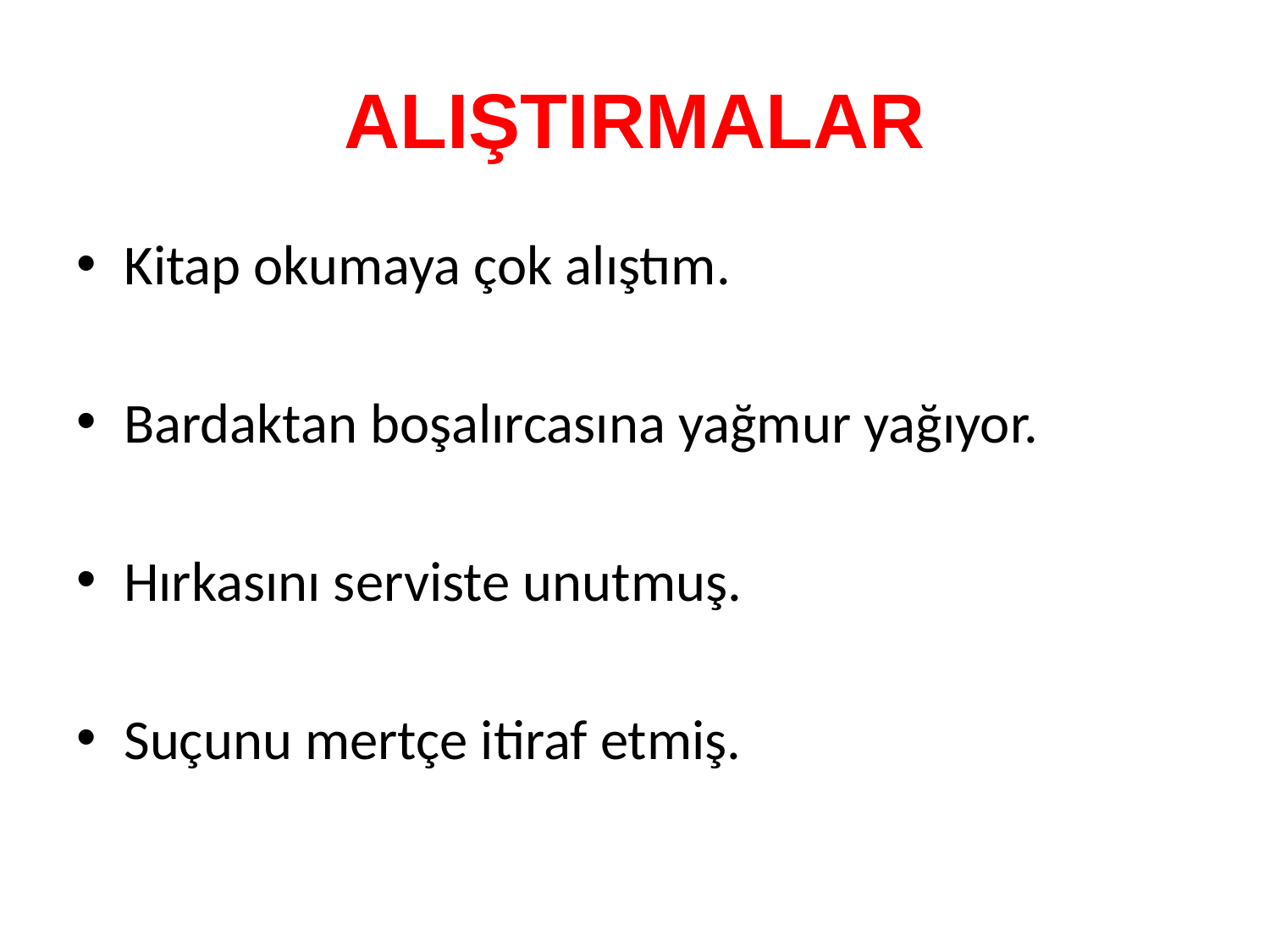

# ALIŞTIRMALAR
Kitap okumaya çok alıştım.

Bardaktan boşalırcasına yağmur yağıyor.

Hırkasını serviste unutmuş.

Suçunu mertçe itiraf etmiş.